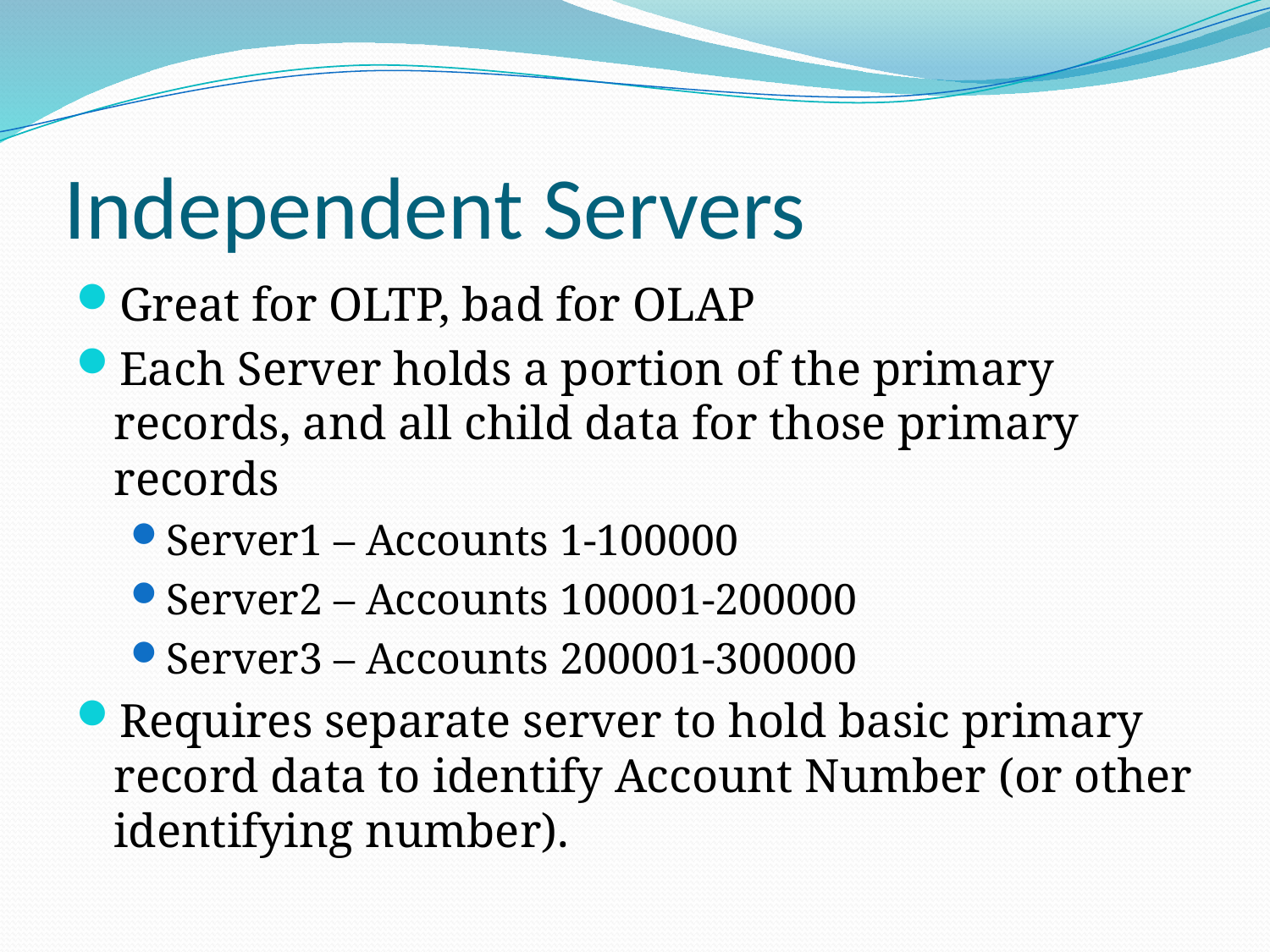

# Independent Servers
Great for OLTP, bad for OLAP
Each Server holds a portion of the primary records, and all child data for those primary records
Server1 – Accounts 1-100000
Server2 – Accounts 100001-200000
Server3 – Accounts 200001-300000
Requires separate server to hold basic primary record data to identify Account Number (or other identifying number).